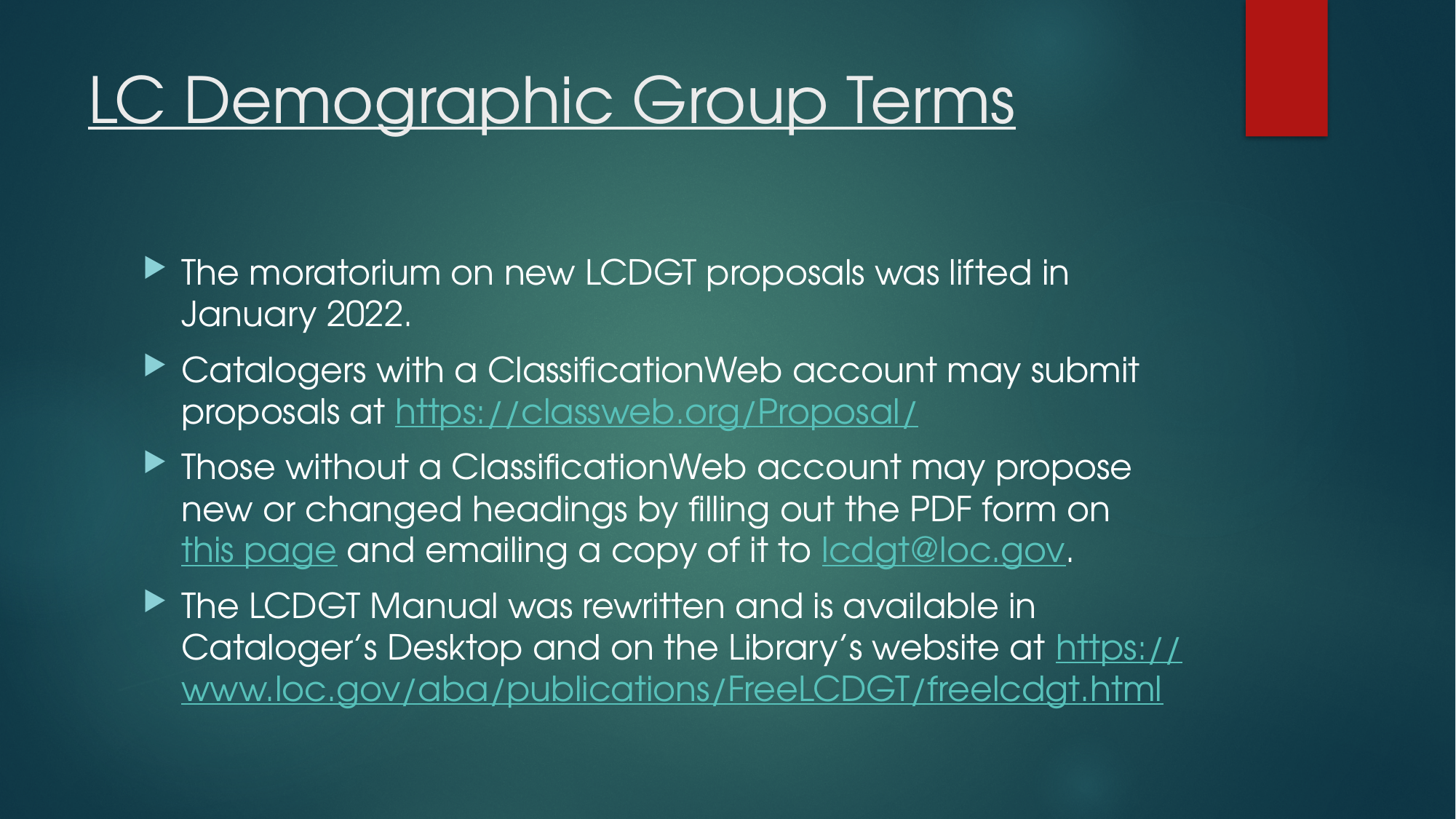

# LC Demographic Group Terms
The moratorium on new LCDGT proposals was lifted in January 2022.
Catalogers with a ClassificationWeb account may submit proposals at https://classweb.org/Proposal/
Those without a ClassificationWeb account may propose new or changed headings by filling out the PDF form on this page and emailing a copy of it to lcdgt@loc.gov.
The LCDGT Manual was rewritten and is available in Cataloger’s Desktop and on the Library’s website at https://www.loc.gov/aba/publications/FreeLCDGT/freelcdgt.html